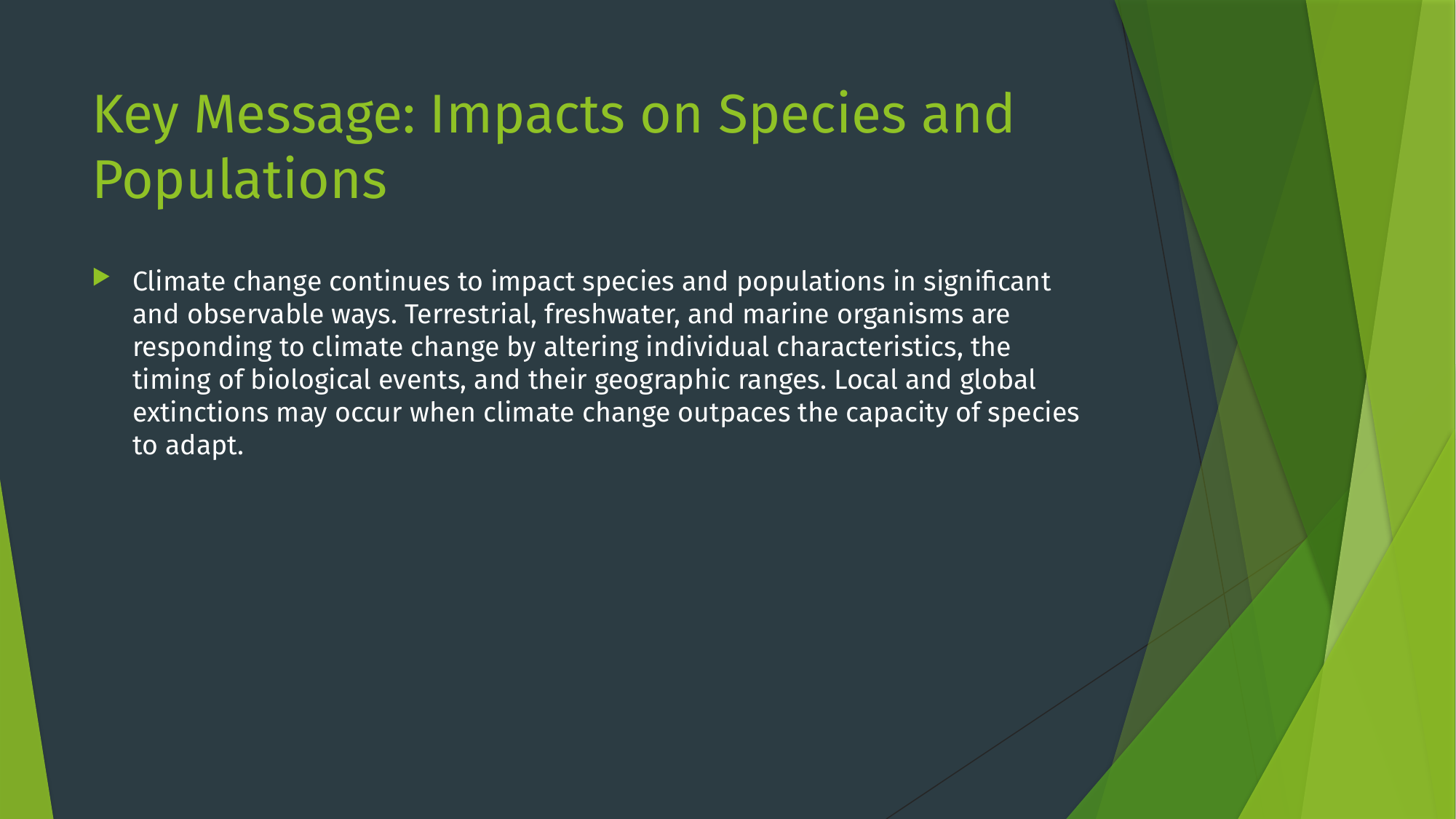

# Key Message: Impacts on Species and Populations
Climate change continues to impact species and populations in significant and observable ways. Terrestrial, freshwater, and marine organisms are responding to climate change by altering individual characteristics, the timing of biological events, and their geographic ranges. Local and global extinctions may occur when climate change outpaces the capacity of species to adapt.